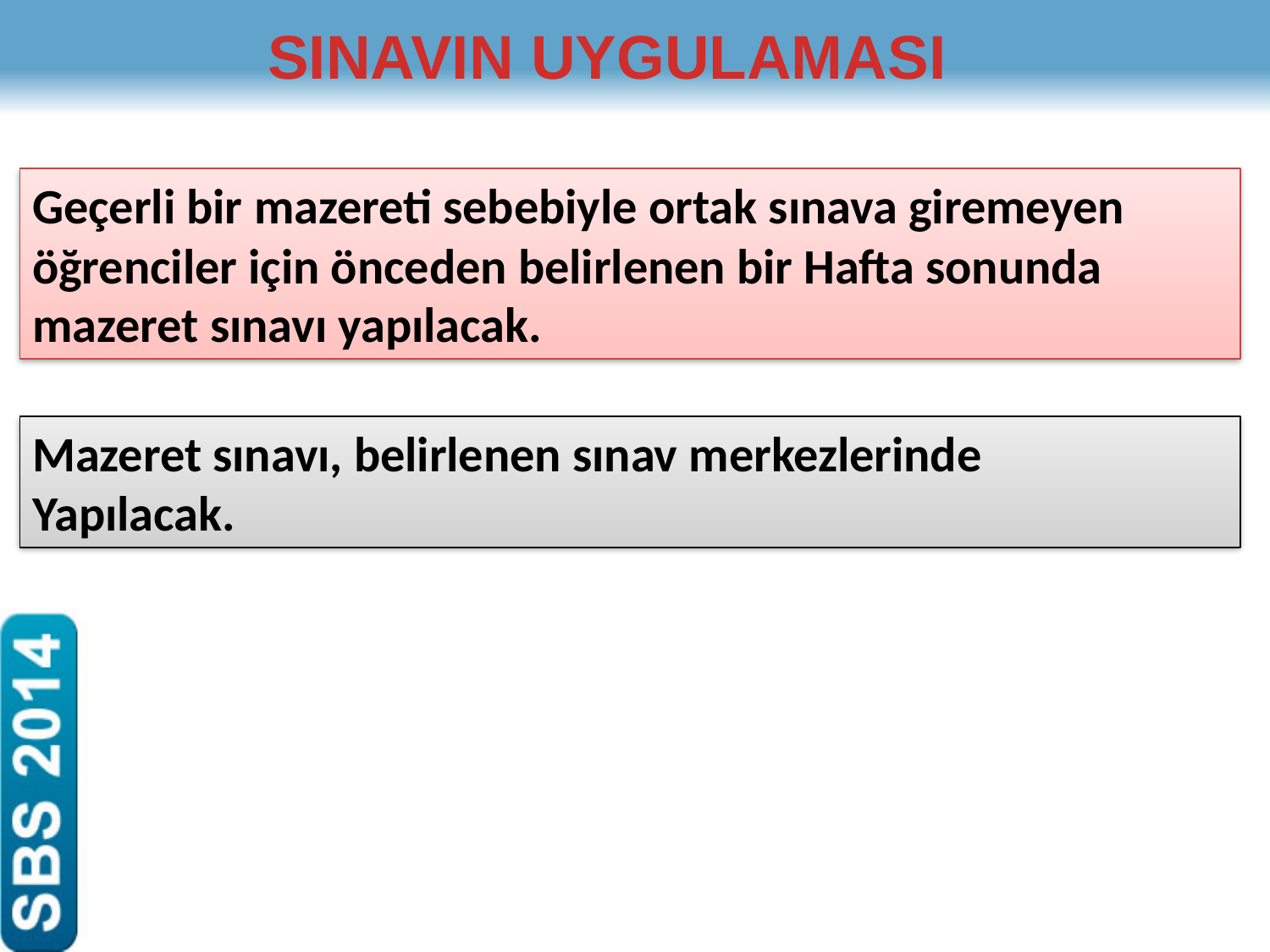

SINAVIN UYGULAMASI
Geçerli bir mazereti sebebiyle ortak sınava giremeyen öğrenciler için önceden belirlenen bir Hafta sonunda mazeret sınavı yapılacak.
Mazeret sınavı, belirlenen sınav merkezlerinde
Yapılacak.